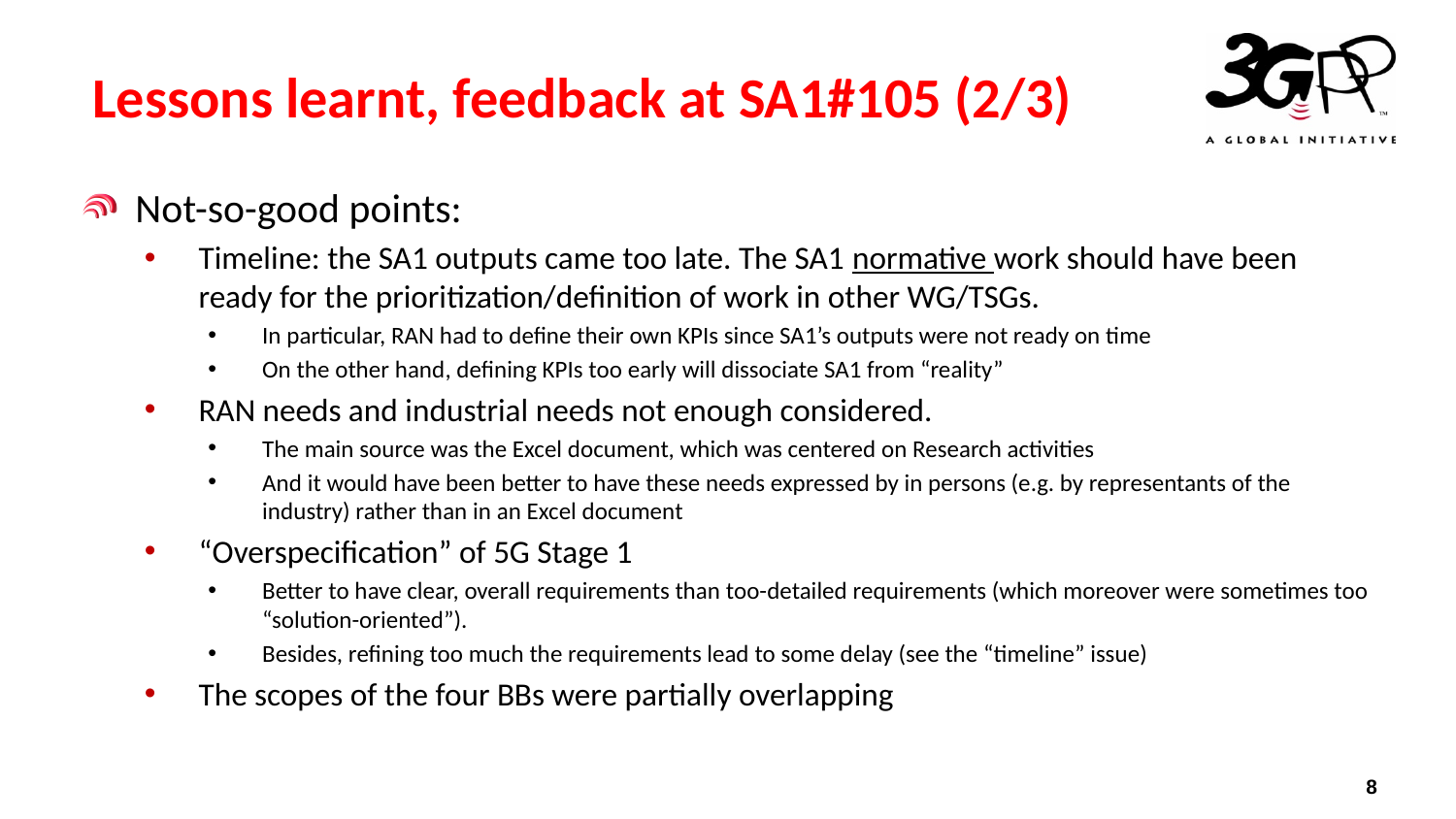

# Lessons learnt, feedback at SA1#105 (2/3)
Not-so-good points:
Timeline: the SA1 outputs came too late. The SA1 normative work should have been ready for the prioritization/definition of work in other WG/TSGs.
In particular, RAN had to define their own KPIs since SA1’s outputs were not ready on time
On the other hand, defining KPIs too early will dissociate SA1 from “reality”
RAN needs and industrial needs not enough considered.
The main source was the Excel document, which was centered on Research activities
And it would have been better to have these needs expressed by in persons (e.g. by representants of the industry) rather than in an Excel document
“Overspecification” of 5G Stage 1
Better to have clear, overall requirements than too-detailed requirements (which moreover were sometimes too “solution-oriented”).
Besides, refining too much the requirements lead to some delay (see the “timeline” issue)
The scopes of the four BBs were partially overlapping